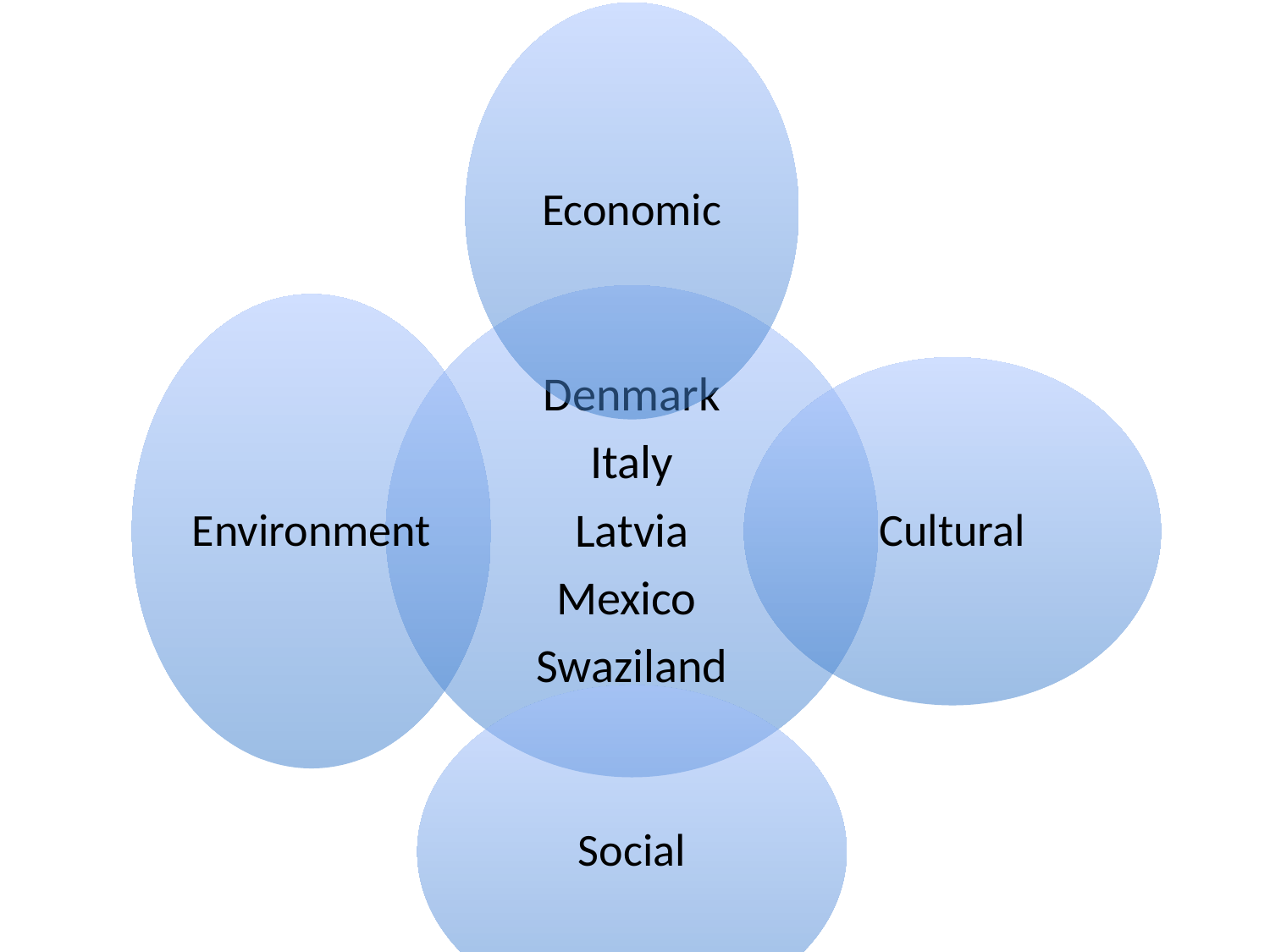

Denmark
Italy
Latvia
Mexico
Swaziland
Economic
Cultural
Social
Environment